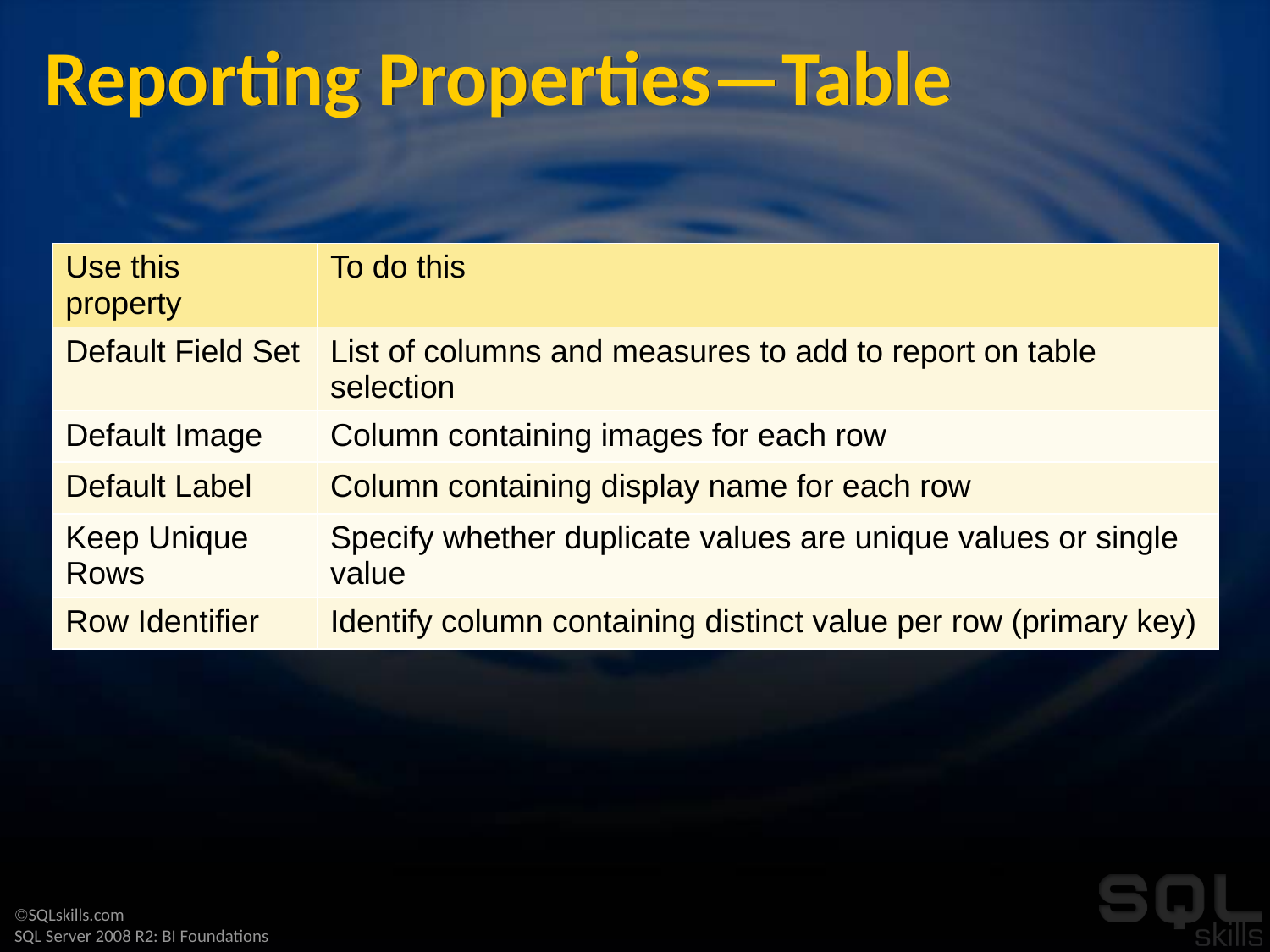

# Reporting Properties—Table
| Use this property | To do this |
| --- | --- |
| Default Field Set | List of columns and measures to add to report on table selection |
| Default Image | Column containing images for each row |
| Default Label | Column containing display name for each row |
| Keep Unique Rows | Specify whether duplicate values are unique values or single value |
| Row Identifier | Identify column containing distinct value per row (primary key) |